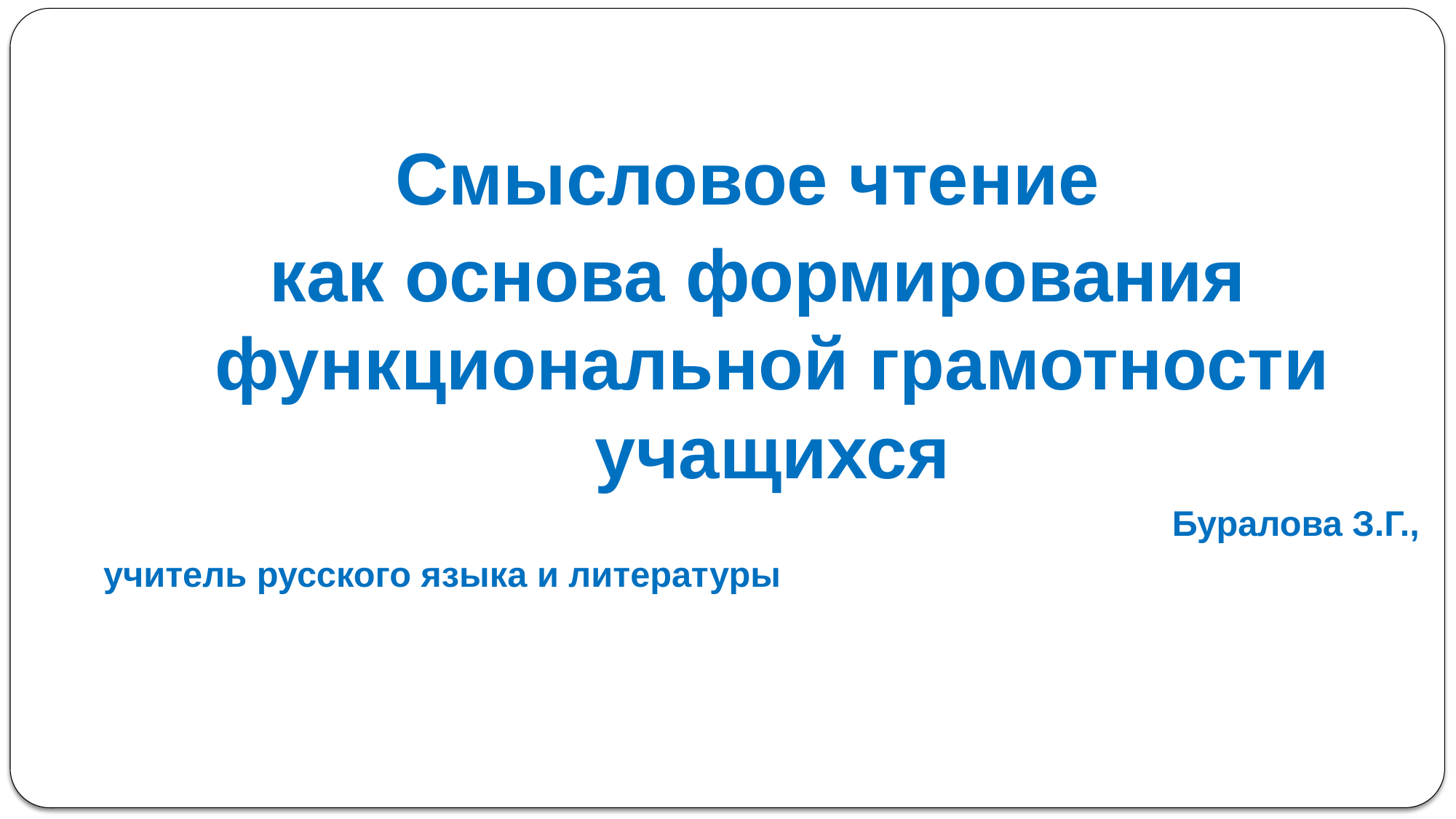

Смысловое чтение
как основа формирования функциональной грамотности учащихся
Буралова З.Г.,
учитель русского языка и литературы